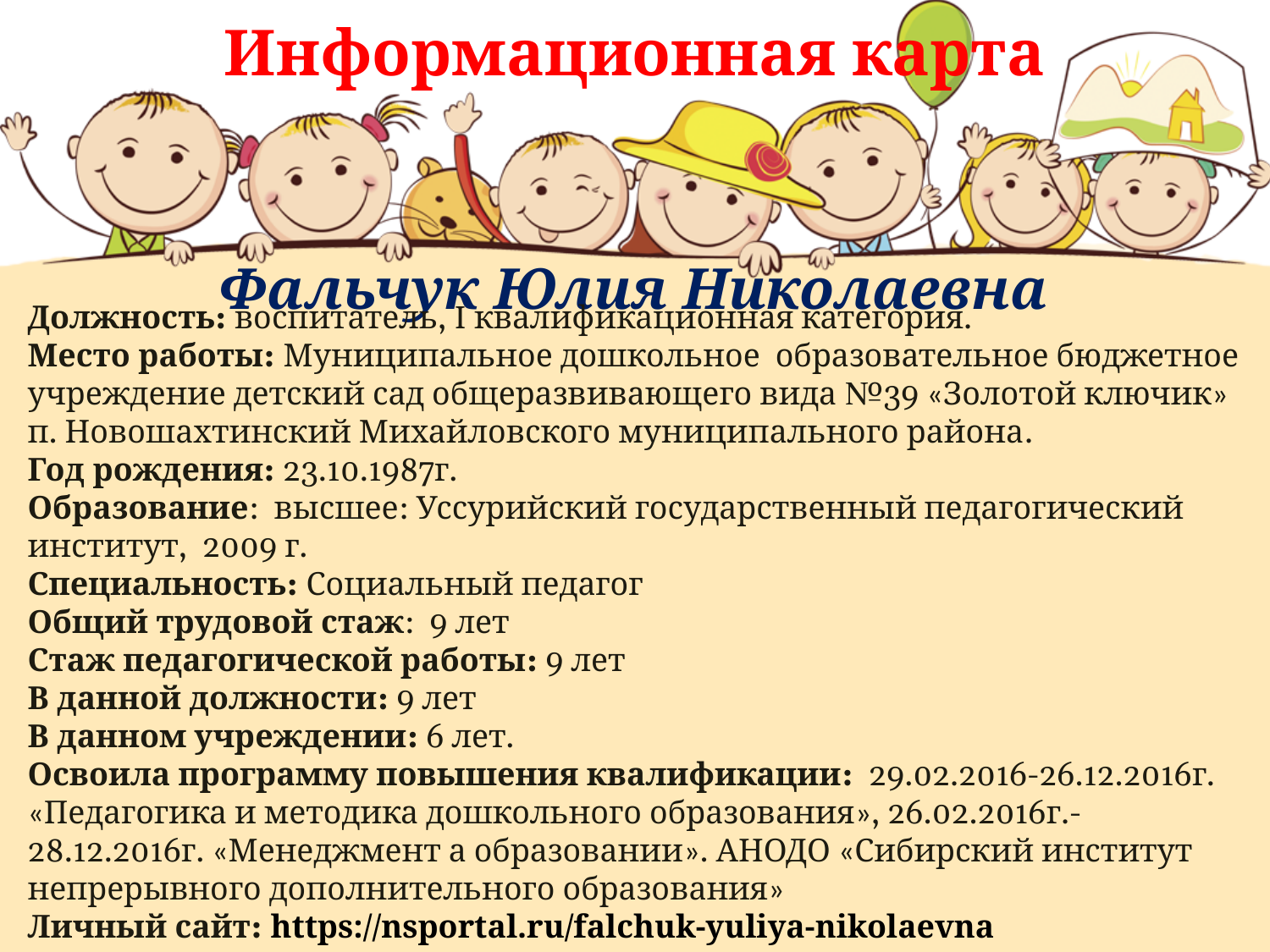

Информационная карта

Должность: воспитатель, I квалификационная категория.
Место работы: Муниципальное дошкольное  образовательное бюджетное учреждение детский сад общеразвивающего вида №39 «Золотой ключик»
п. Новошахтинский Михайловского муниципального района.
Год рождения: 23.10.1987г.
Образование:  высшее: Уссурийский государственный педагогический институт,  2009 г.
Специальность: Социальный педагог
Общий трудовой стаж:  9 лет
Стаж педагогической работы: 9 лет
В данной должности: 9 лет
В данном учреждении: 6 лет.
Освоила программу повышения квалификации:  29.02.2016-26.12.2016г. «Педагогика и методика дошкольного образования», 26.02.2016г.-28.12.2016г. «Менеджмент а образовании». АНОДО «Сибирский институт непрерывного дополнительного образования»
Личный сайт: https://nsportal.ru/falchuk-yuliya-nikolaevna

Фальчук Юлия Николаевна